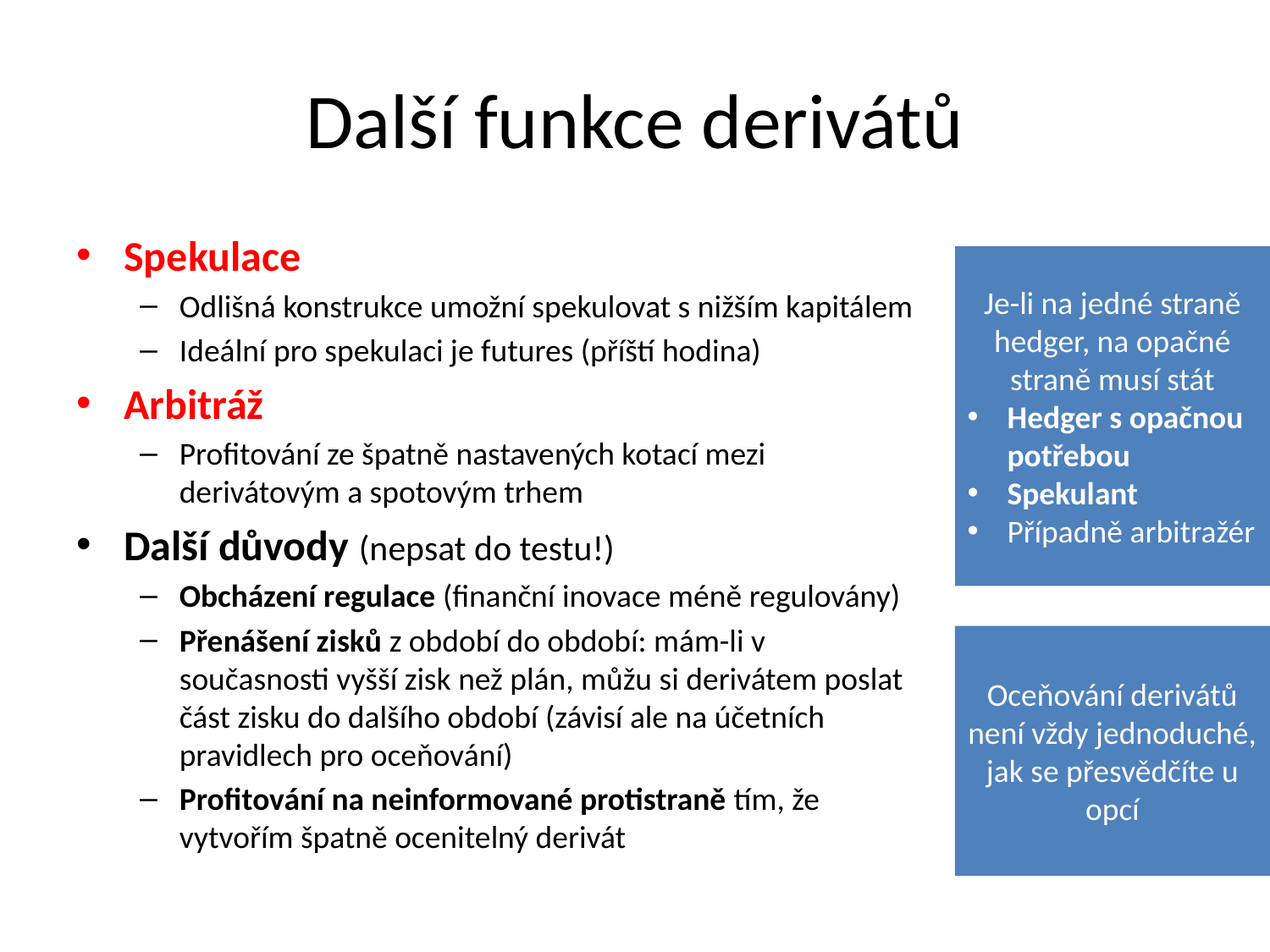

# Další funkce derivátů
Spekulace
Odlišná konstrukce umožní spekulovat s nižším kapitálem
Ideální pro spekulaci je futures (příští hodina)
Arbitráž
Profitování ze špatně nastavených kotací mezi derivátovým a spotovým trhem
Další důvody (nepsat do testu!)
Obcházení regulace (finanční inovace méně regulovány)
Přenášení zisků z období do období: mám-li v současnosti vyšší zisk než plán, můžu si derivátem poslat část zisku do dalšího období (závisí ale na účetních pravidlech pro oceňování)
Profitování na neinformované protistraně tím, že vytvořím špatně ocenitelný derivát
Je-li na jedné straně hedger, na opačné straně musí stát
Hedger s opačnou potřebou
Spekulant
Případně arbitražér
Oceňování derivátů není vždy jednoduché, jak se přesvědčíte u opcí